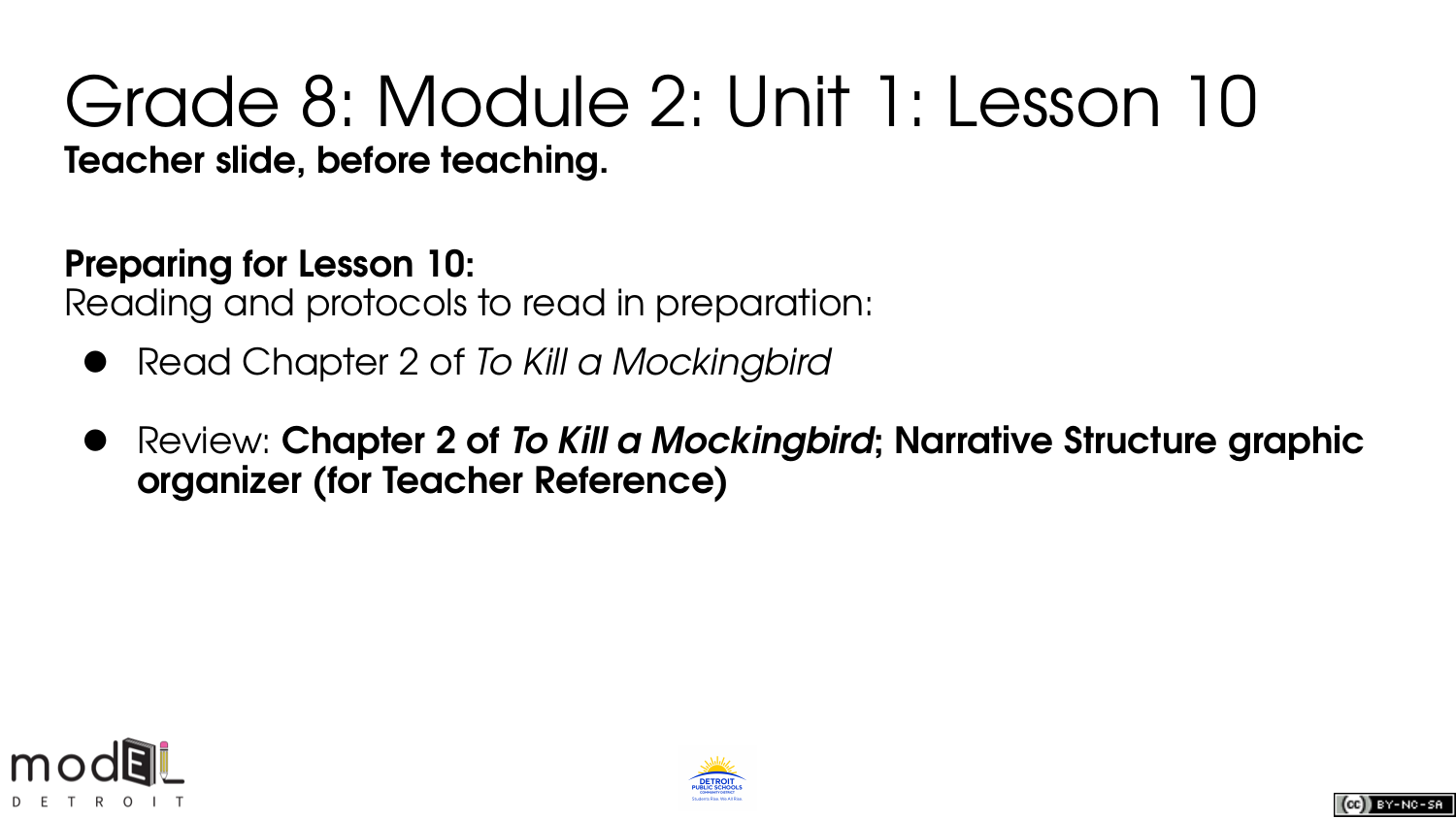

# Grade 8: Module 2: Unit 1: Lesson 10
Teacher slide, before teaching.
Preparing for Lesson 10:
Reading and protocols to read in preparation:
Read Chapter 2 of To Kill a Mockingbird
Review: Chapter 2 of To Kill a Mockingbird; Narrative Structure graphic organizer (for Teacher Reference)